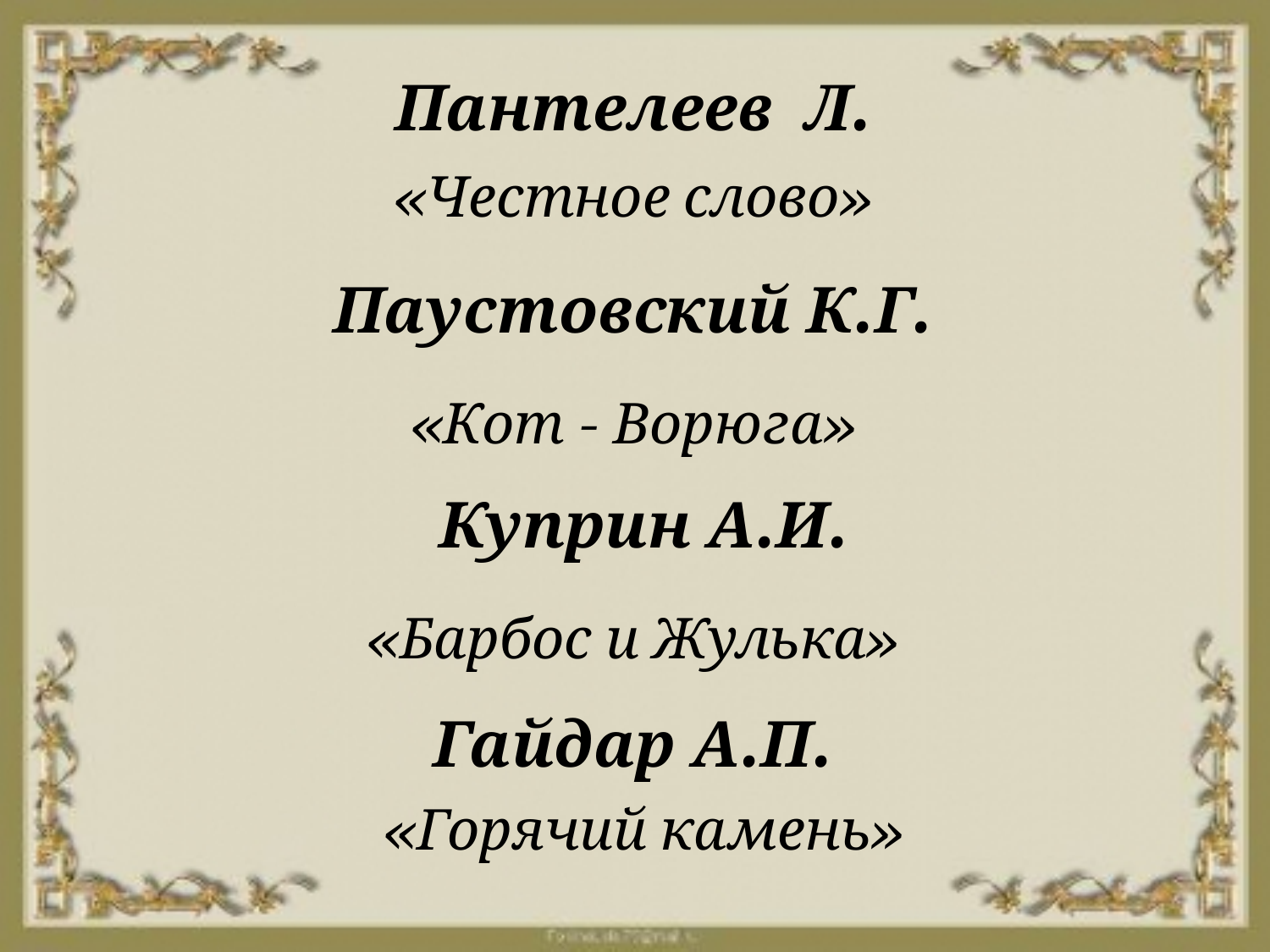

Пантелеев  Л.
«Честное слово»
Паустовский К.Г.
«Кот - Ворюга»
Куприн А.И.
«Барбос и Жулька»
Гайдар А.П.
«Горячий камень»